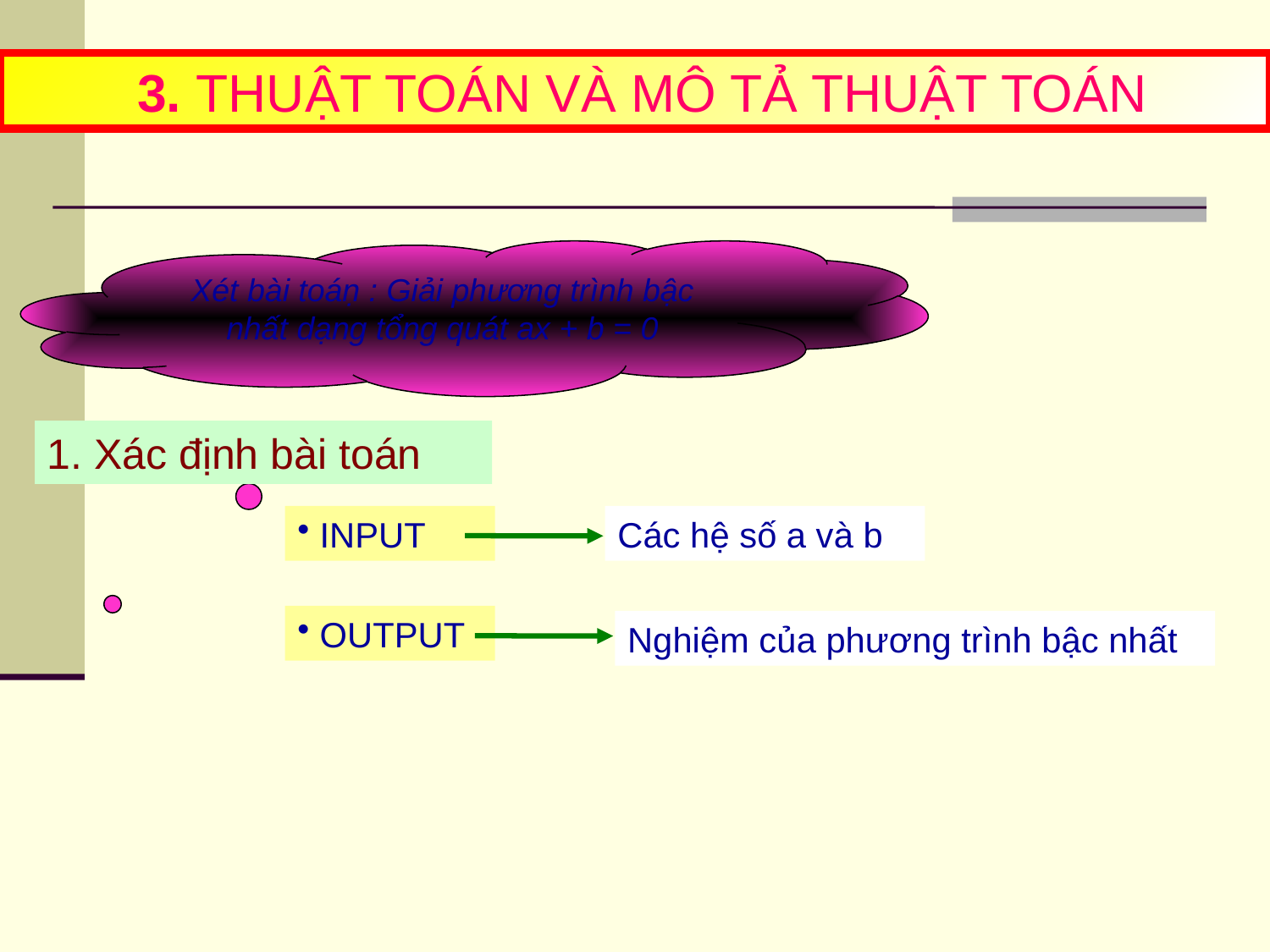

3. THUẬT TOÁN VÀ MÔ TẢ THUẬT TOÁN
Xét bài toáṇ : Giải phương trình bậc nhất dạng tổng quát ax + b = 0
1. Xác định bài toán
 INPUT
Các hệ số a và b

 OUTPUT
Nghiệm của phương trình bậc nhất